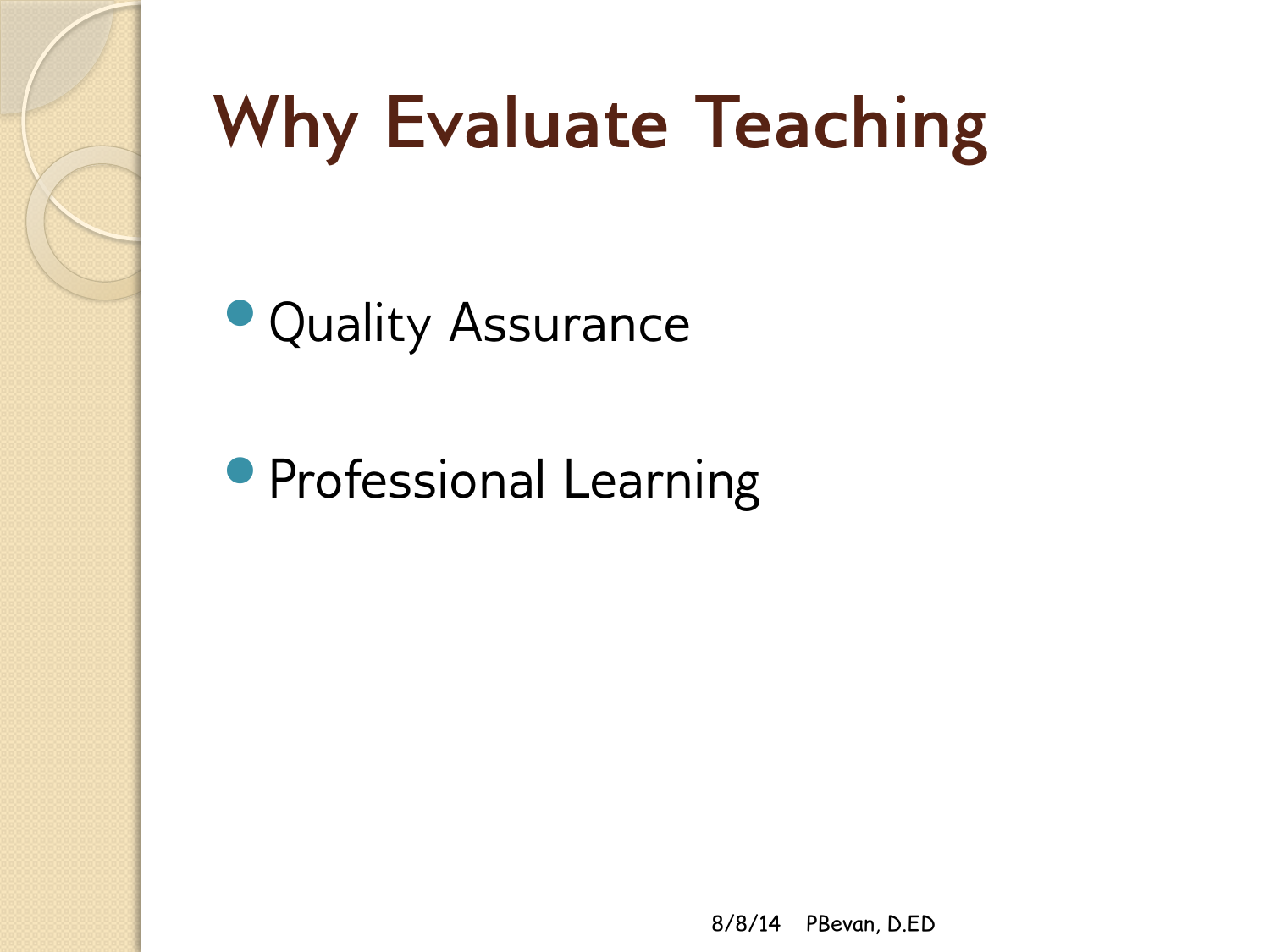

# Why Evaluate Teaching

Quality Assurance

Professional Learning
8/8/14
PBevan, D.ED